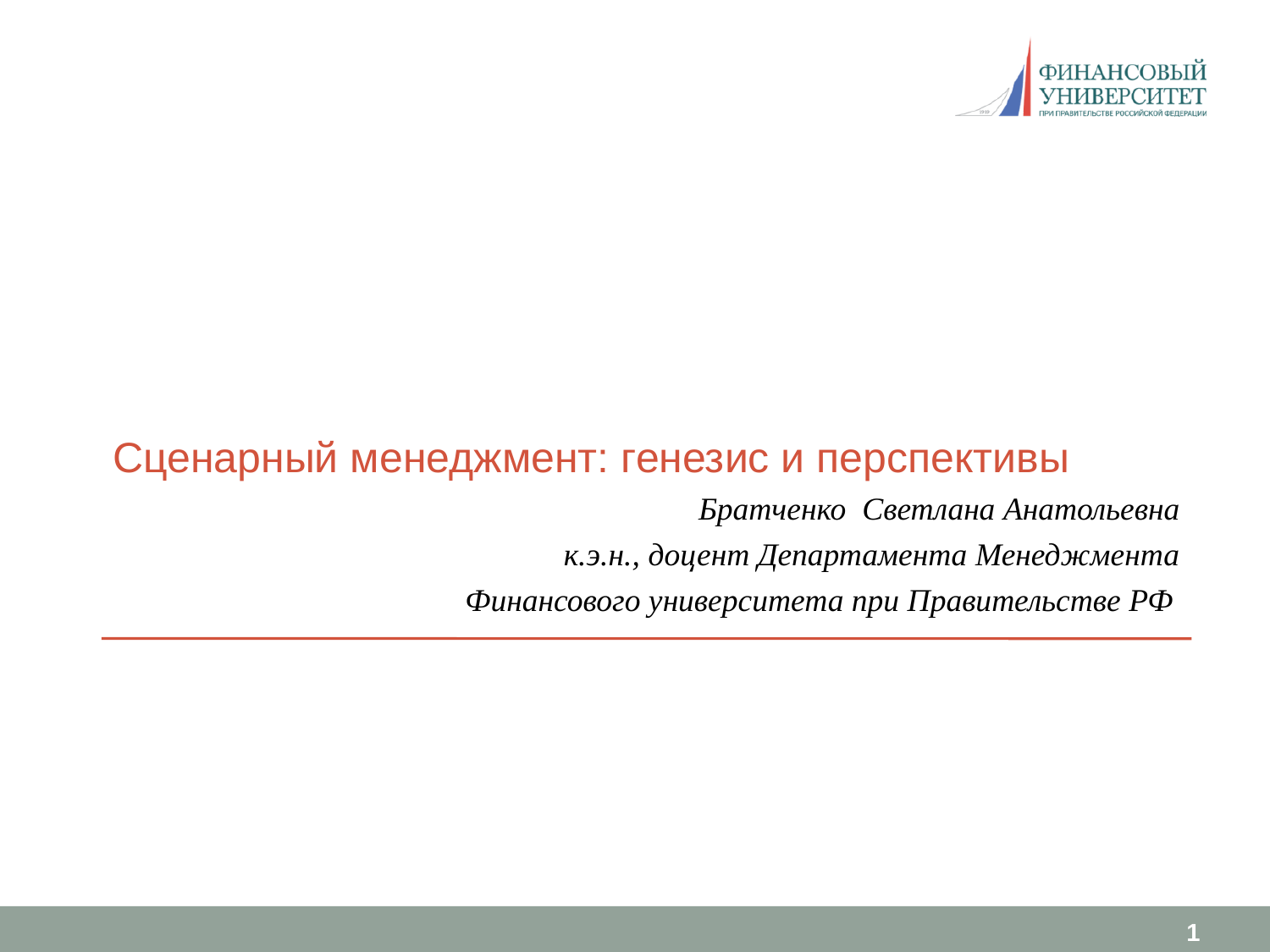

#
Сценарный менеджмент: генезис и перспективы
Братченко  Светлана Анатольевна
к.э.н., доцент Департамента Менеджмента
Финансового университета при Правительстве РФ
1